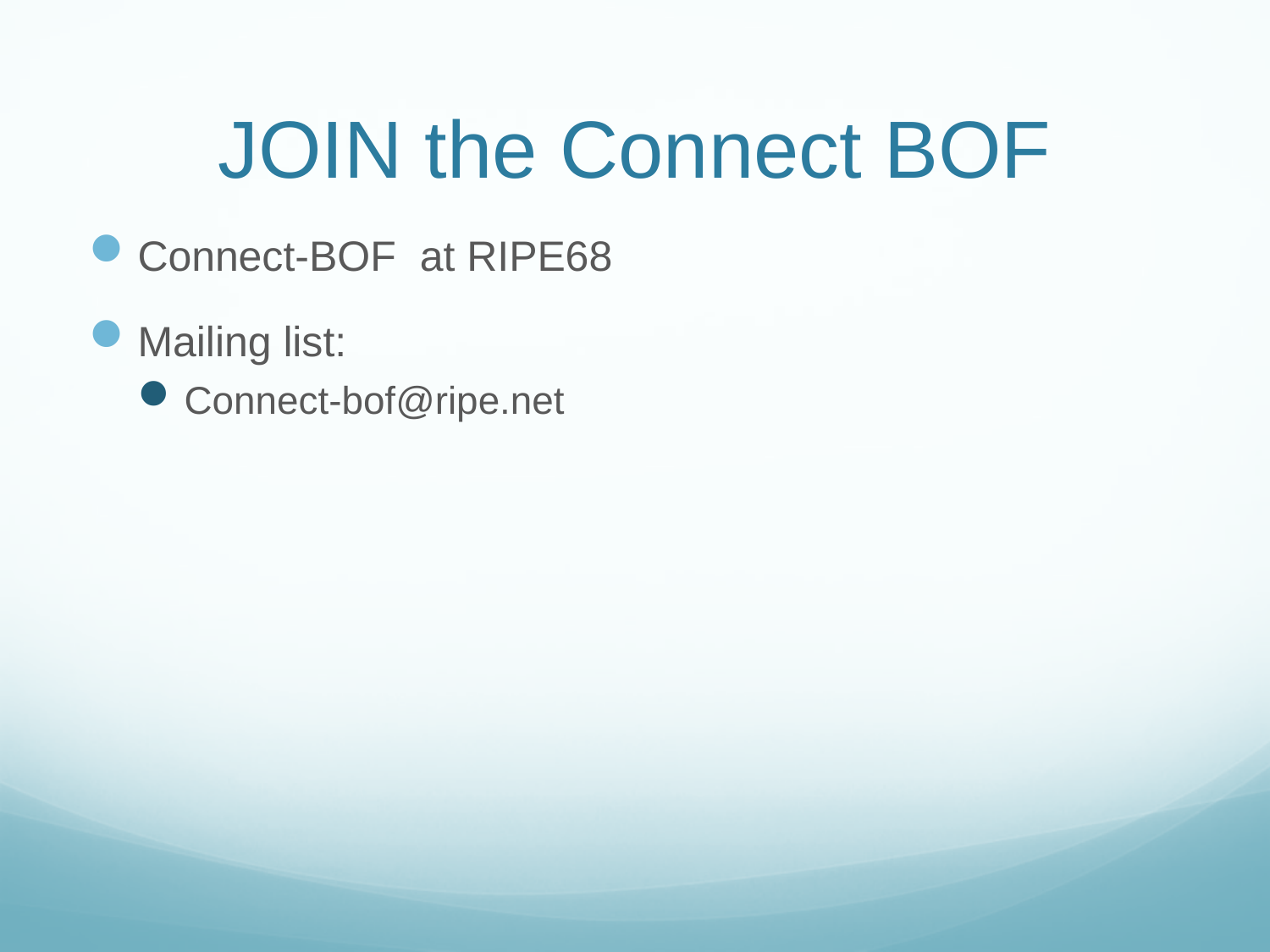

# JOIN the Connect BOF
Connect-BOF  at RIPE68
Mailing list:
Connect-bof@ripe.net